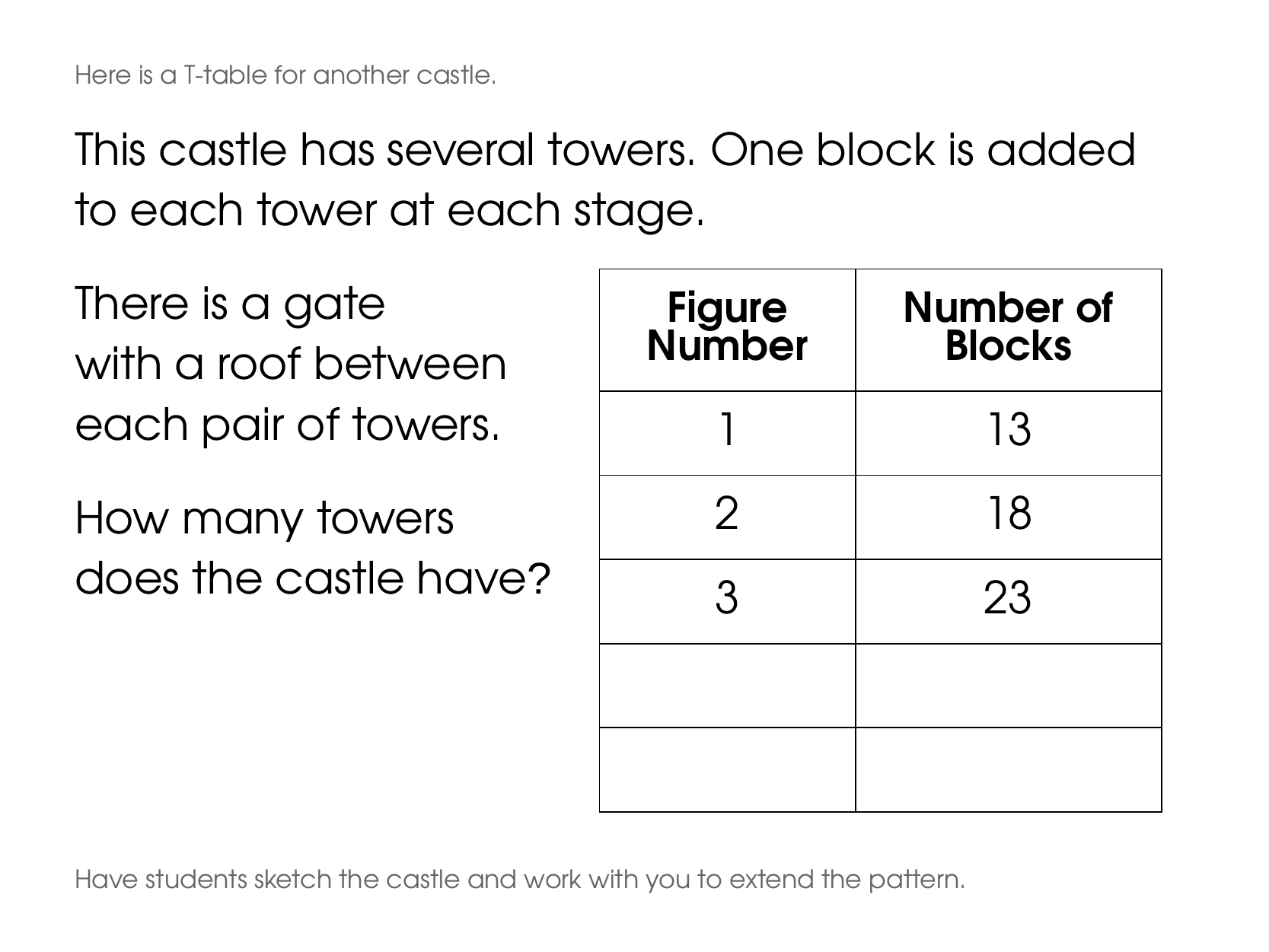

Here is a T-table for another castle.
This castle has several towers. One block is added
to each tower at each stage.
There is a gate
with a roof between
each pair of towers.
How many towers
does the castle have?
| Figure Number | Number of Blocks |
| --- | --- |
| 1 | 13 |
| 2 | 18 |
| 3 | 23 |
|  |  |
|  |  |
Have students sketch the castle and work with you to extend the pattern.